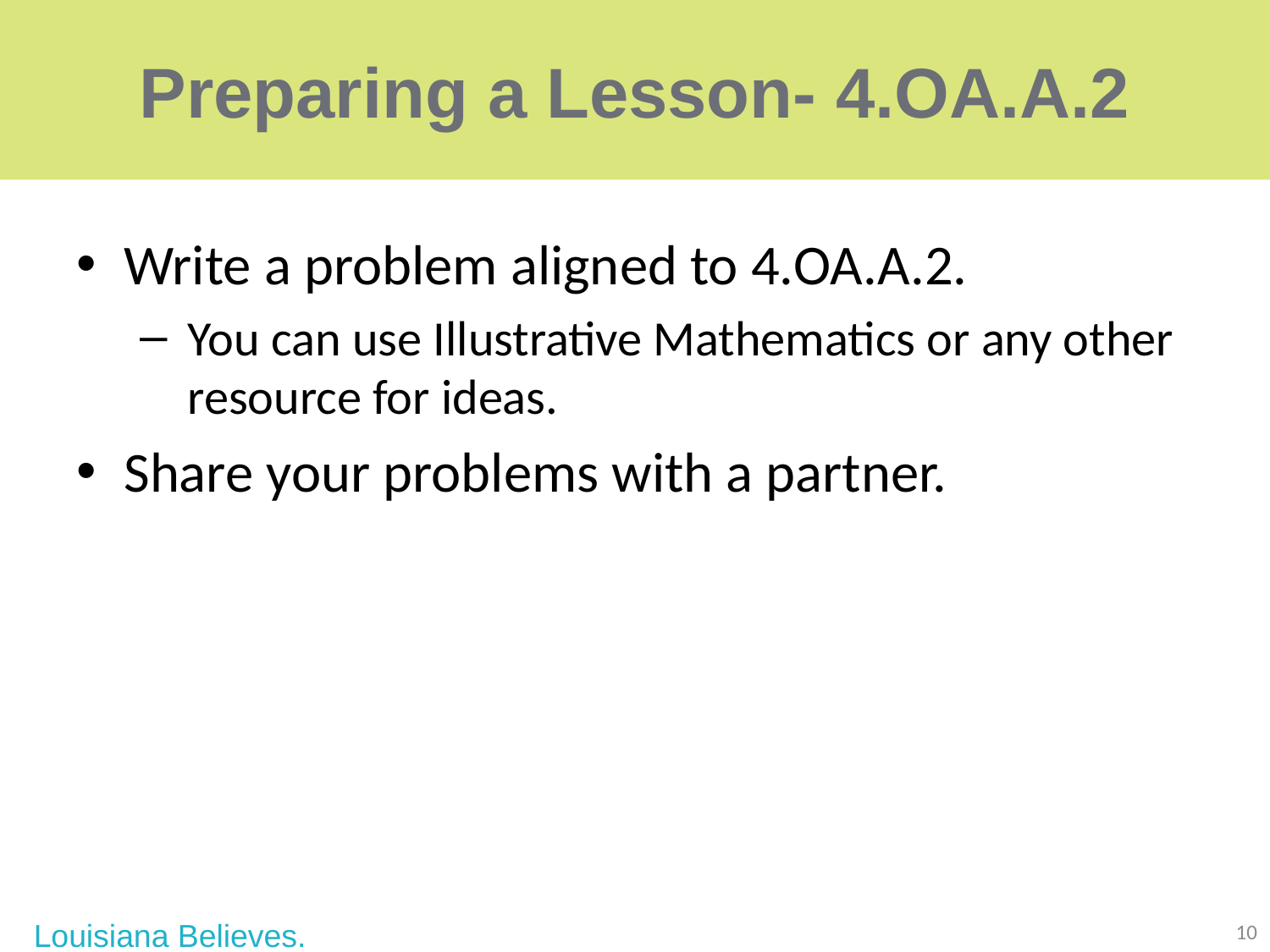

# Preparing a Lesson- 4.OA.A.2
Write a problem aligned to 4.OA.A.2.
You can use Illustrative Mathematics or any other resource for ideas.
Share your problems with a partner.

Louisiana Believes.
10